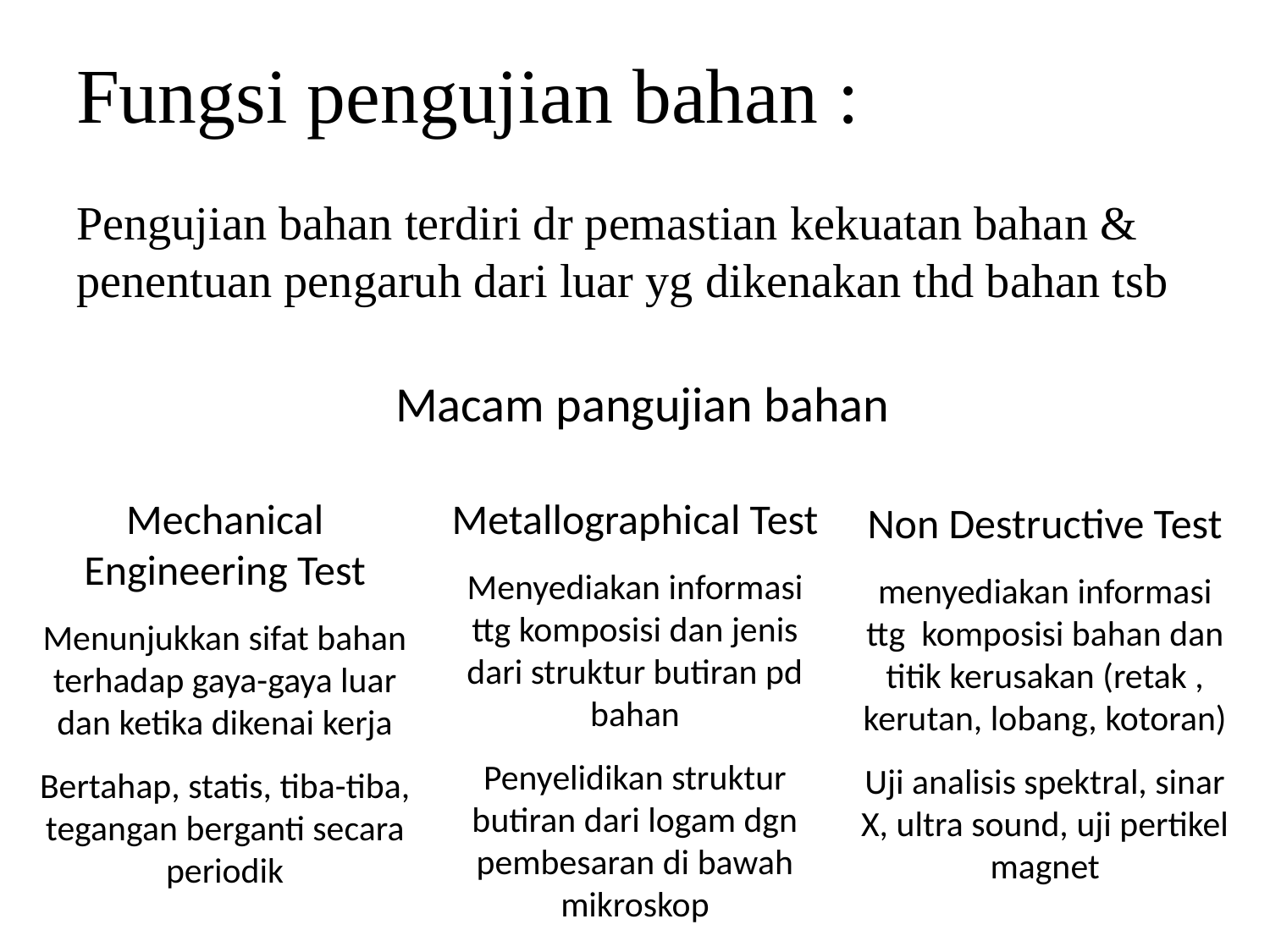

# Fungsi pengujian bahan :
Pengujian bahan terdiri dr pemastian kekuatan bahan & penentuan pengaruh dari luar yg dikenakan thd bahan tsb
Macam pangujian bahan
Mechanical Engineering Test

Menunjukkan sifat bahan terhadap gaya-gaya luar dan ketika dikenai kerja

Bertahap, statis, tiba-tiba, tegangan berganti secara periodik
Metallographical Test

Menyediakan informasi ttg komposisi dan jenis dari struktur butiran pd bahan

Penyelidikan struktur butiran dari logam dgn pembesaran di bawah mikroskop
Non Destructive Test

menyediakan informasi ttg  komposisi bahan dan titik kerusakan (retak , kerutan, lobang, kotoran)

Uji analisis spektral, sinar X, ultra sound, uji pertikel magnet